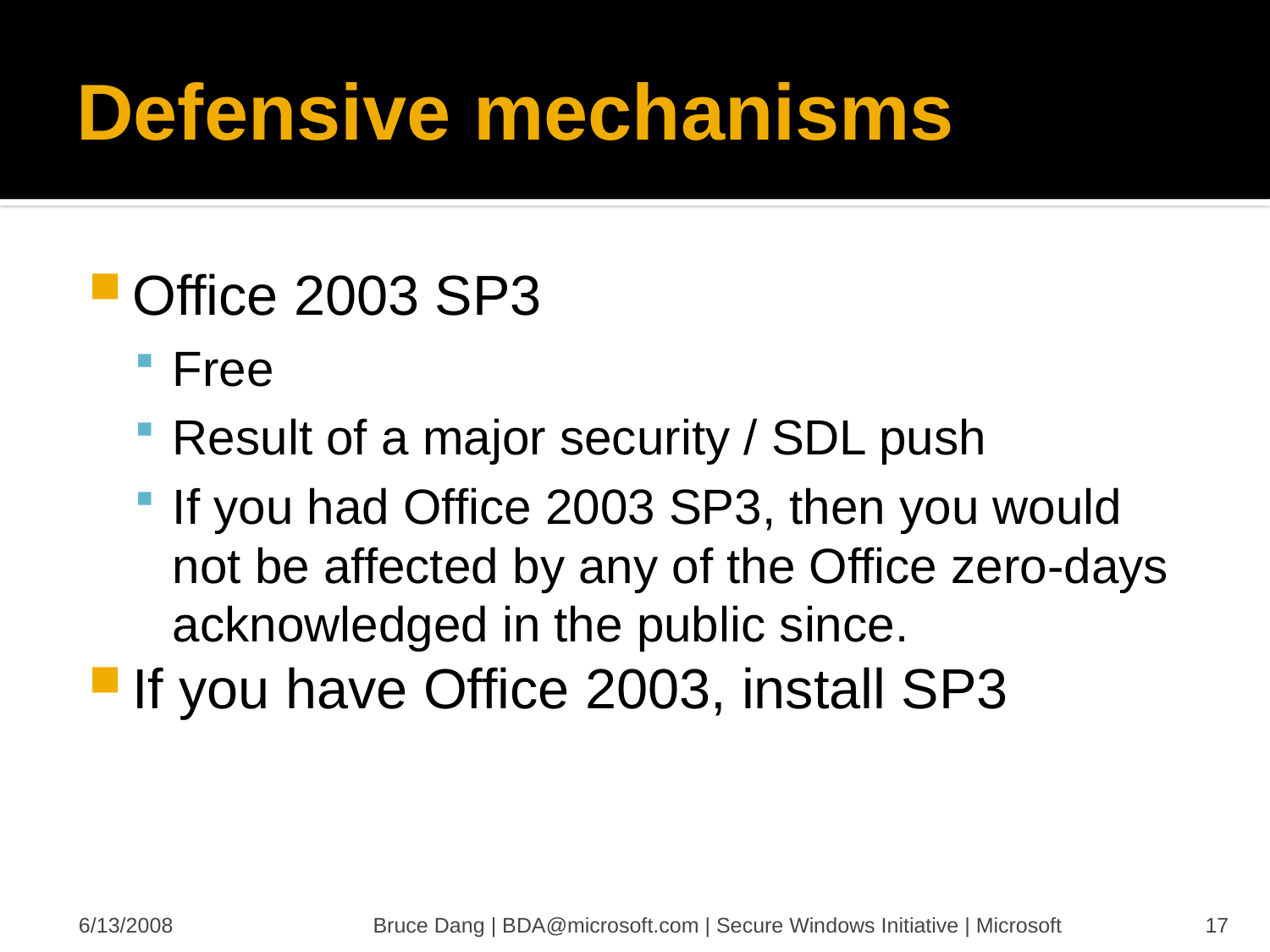

# Defensive mechanisms
Office 2003 SP3
Free
Result of a major security / SDL push
If you had Office 2003 SP3, then you would not be affected by any of the Office zero-days acknowledged in the public since.
If you have Office 2003, install SP3
6/13/2008
Bruce Dang | BDA@microsoft.com | Secure Windows Initiative | Microsoft
17